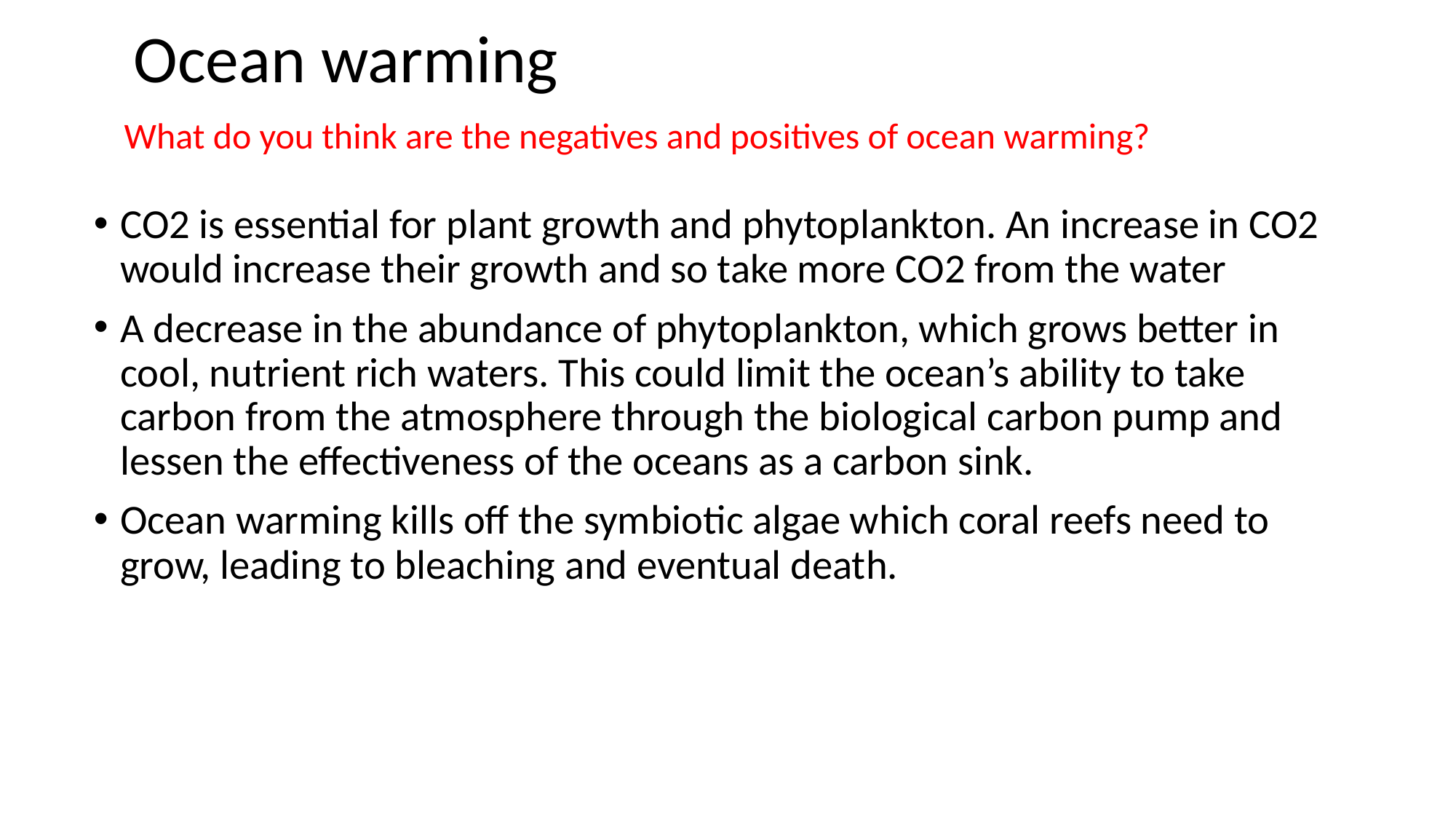

# Ocean warming
What do you think are the negatives and positives of ocean warming?
CO2 is essential for plant growth and phytoplankton. An increase in CO2 would increase their growth and so take more CO2 from the water
A decrease in the abundance of phytoplankton, which grows better in cool, nutrient rich waters. This could limit the ocean’s ability to take carbon from the atmosphere through the biological carbon pump and lessen the effectiveness of the oceans as a carbon sink.
Ocean warming kills off the symbiotic algae which coral reefs need to grow, leading to bleaching and eventual death.